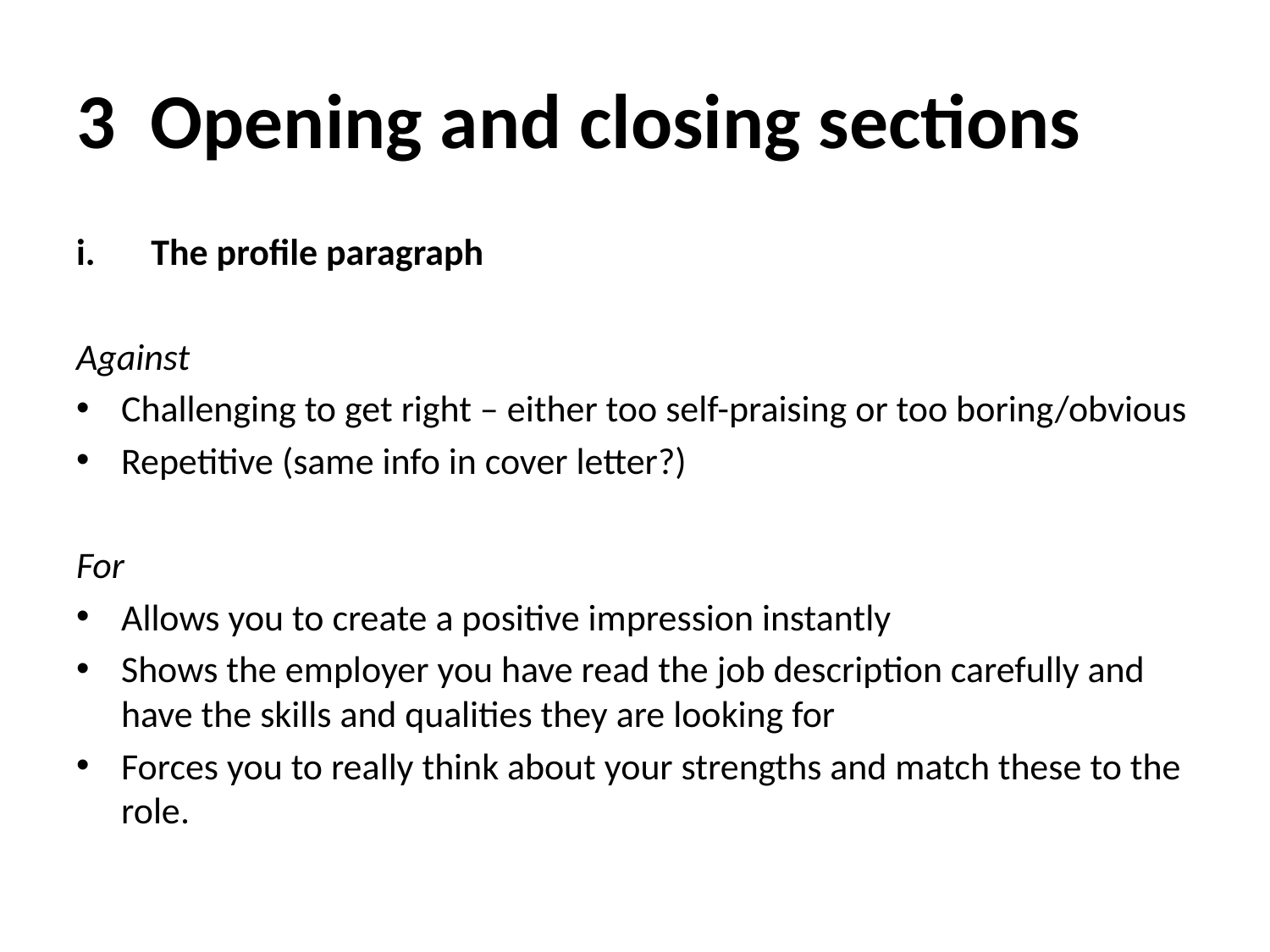

# 3  Opening and closing sections
The profile paragraph

Against
Challenging to get right – either too self-praising or too boring/obvious
Repetitive (same info in cover letter?)

For
Allows you to create a positive impression instantly
Shows the employer you have read the job description carefully and have the skills and qualities they are looking for
Forces you to really think about your strengths and match these to the role.